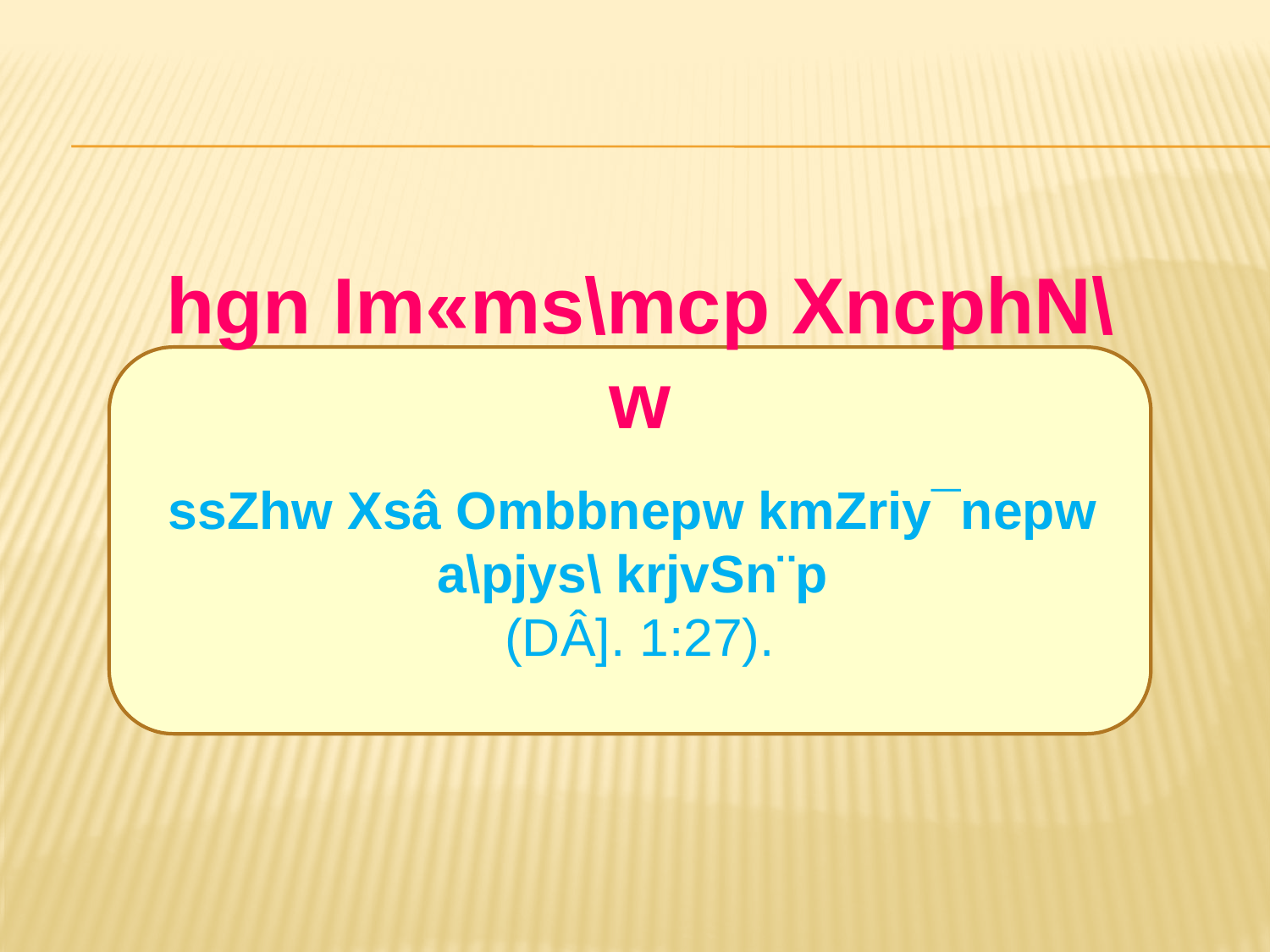

hgn Im«ms\mcp XncphN\w

ssZhw Xsâ Ombbnepw kmZriy¯nepw
a\pjys\ krjvSn¨p
(DÂ]. 1:27).